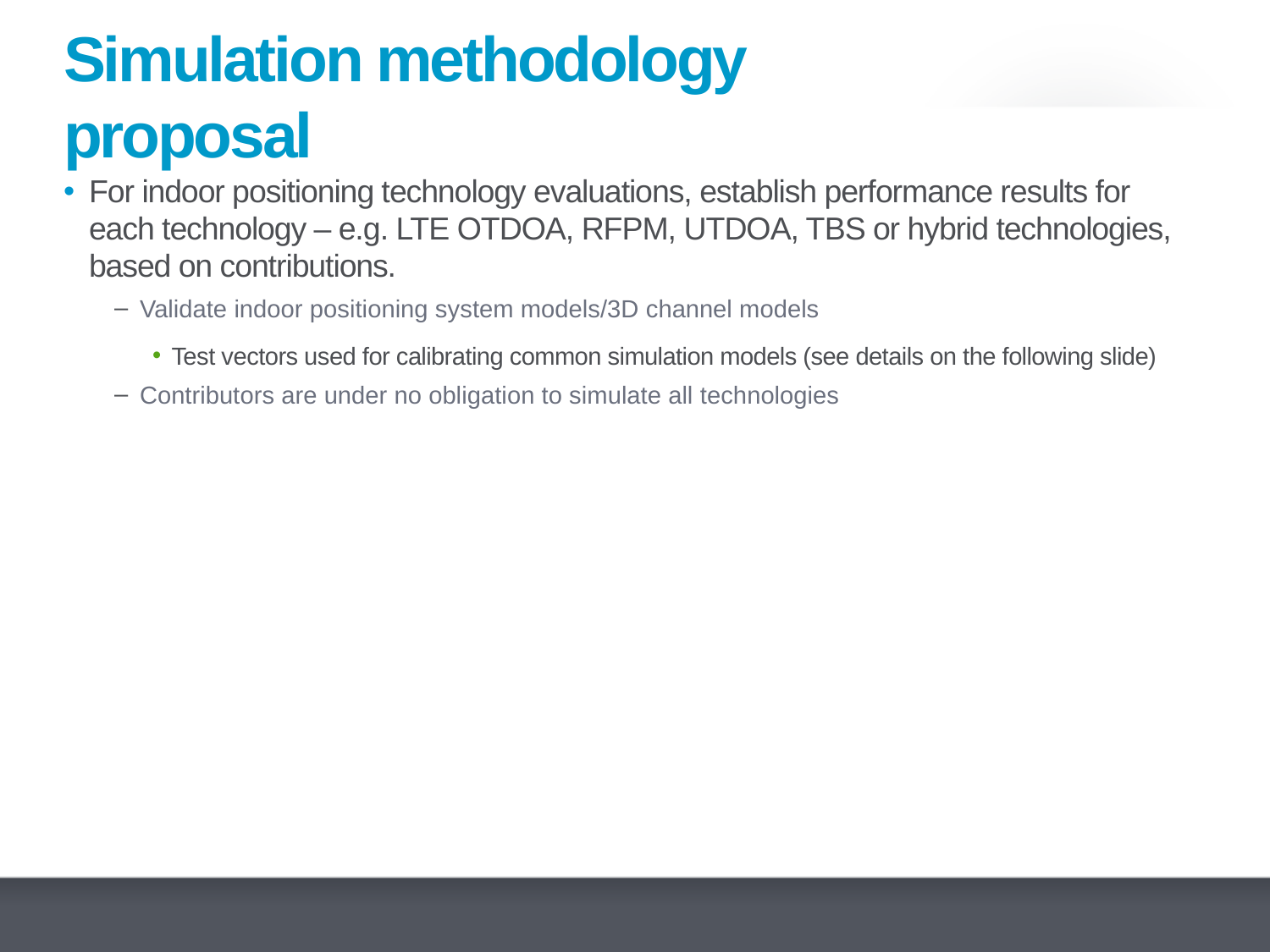

# Simulation methodology proposal
For indoor positioning technology evaluations, establish performance results for each technology – e.g. LTE OTDOA, RFPM, UTDOA, TBS or hybrid technologies, based on contributions.
Validate indoor positioning system models/3D channel models
Test vectors used for calibrating common simulation models (see details on the following slide)
Contributors are under no obligation to simulate all technologies